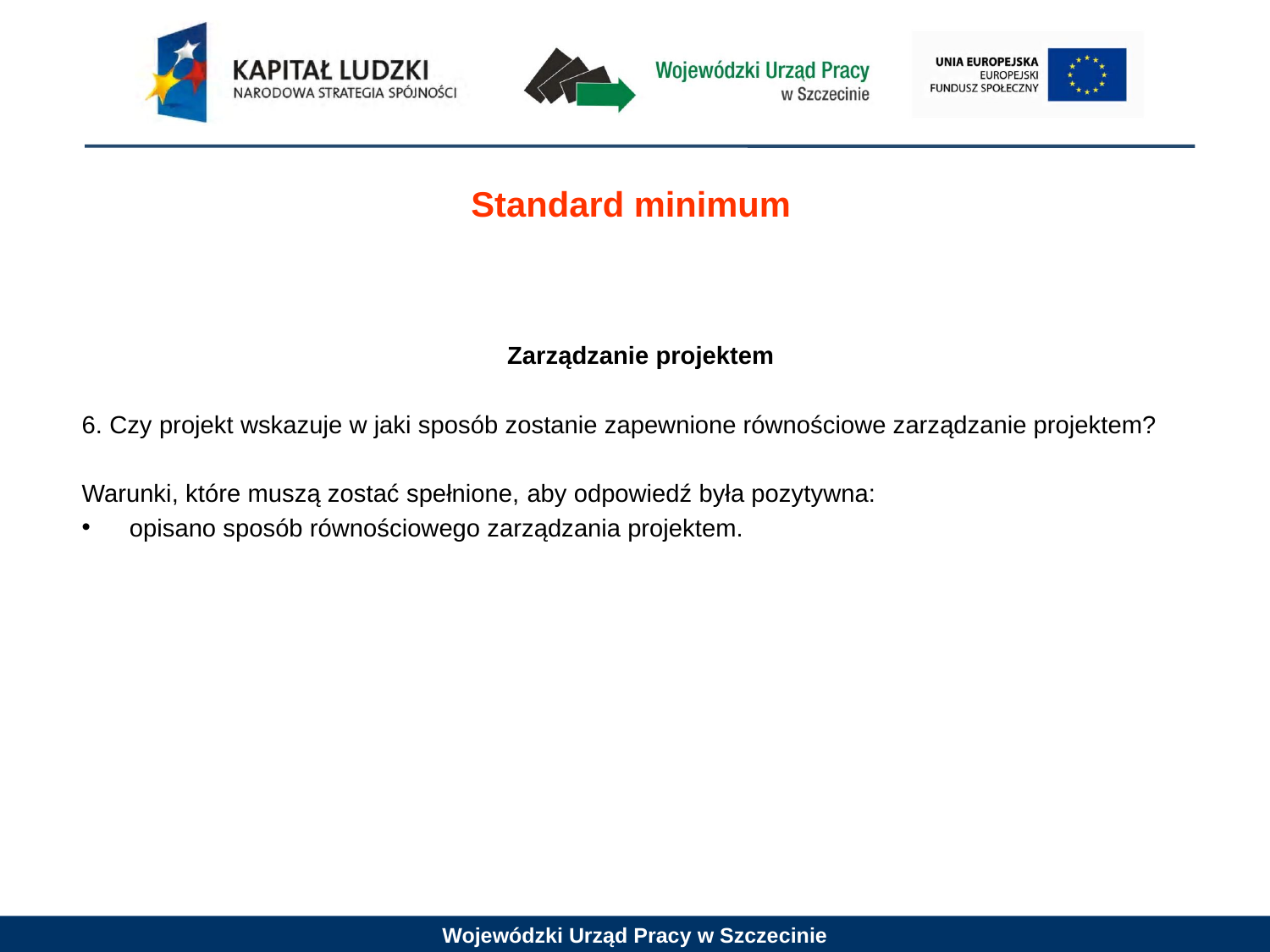

Standard minimum

Zarządzanie projektem

6. Czy projekt wskazuje w jaki sposób zostanie zapewnione równościowe zarządzanie projektem?

Warunki, które muszą zostać spełnione, aby odpowiedź była pozytywna:
opisano sposób równościowego zarządzania projektem.